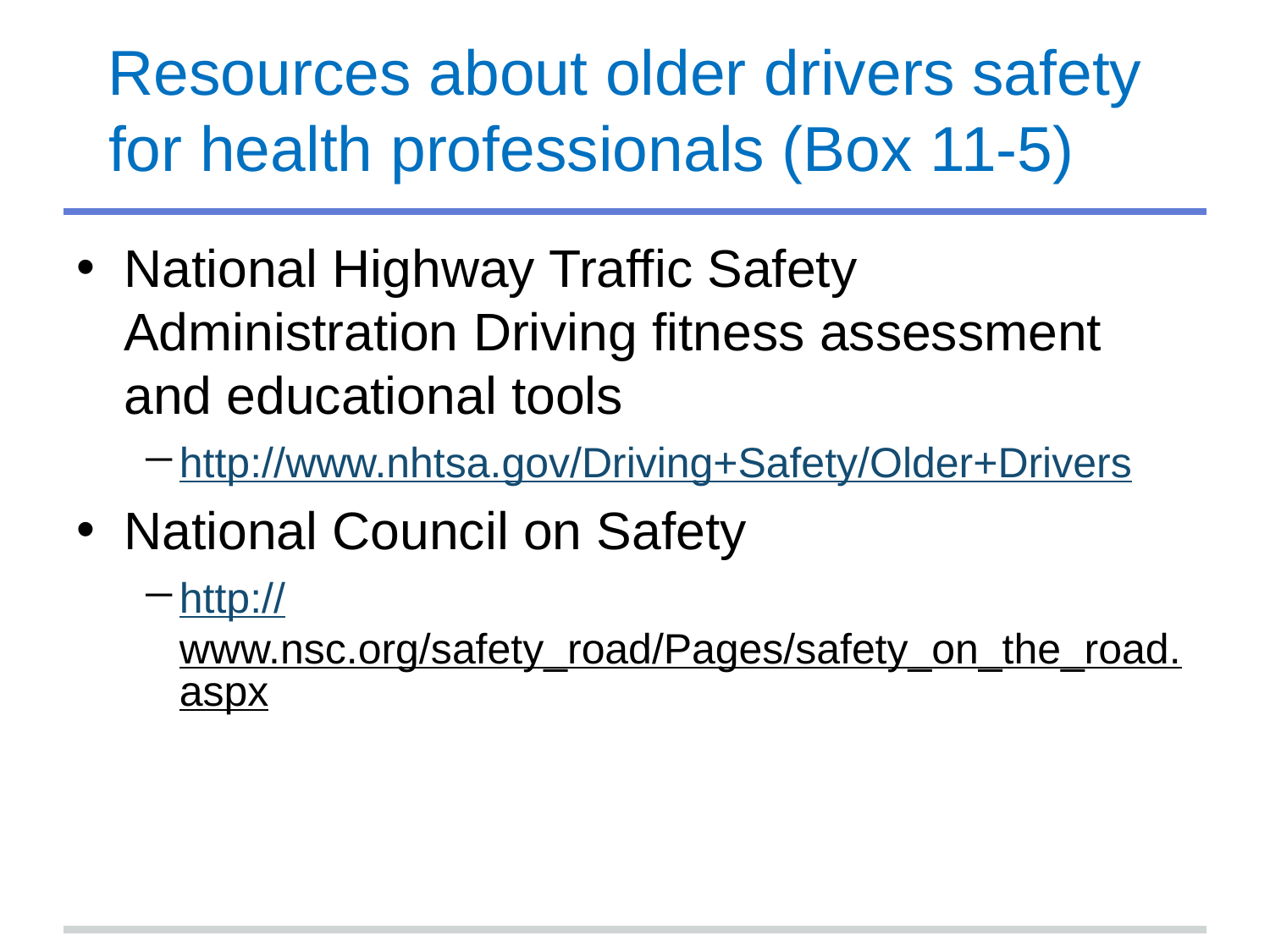

# Resources about older drivers safety for health professionals (Box 11-5)
National Highway Traffic Safety Administration Driving fitness assessment and educational tools
http://www.nhtsa.gov/Driving+Safety/Older+Drivers
National Council on Safety
http://www.nsc.org/safety_road/Pages/safety_on_the_road.aspx